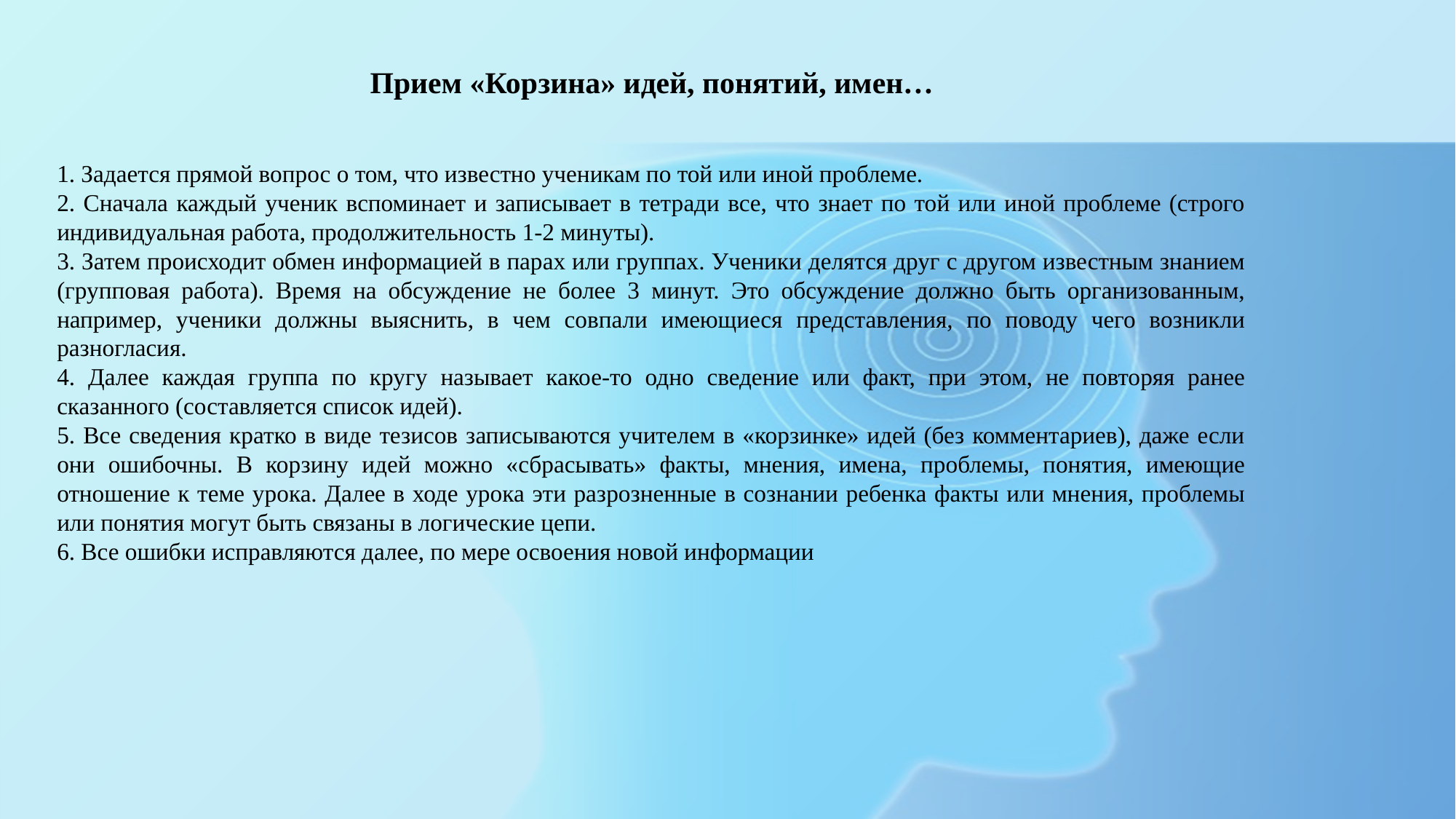

Прием «Корзина» идей, понятий, имен…

1. Задается прямой вопрос о том, что известно ученикам по той или иной проблеме.
2. Сначала каждый ученик вспоминает и записывает в тетради все, что знает по той или иной проблеме (строго индивидуальная работа, продолжительность 1-2 минуты).
3. Затем происходит обмен информацией в парах или группах. Ученики делятся друг с другом известным знанием (групповая работа). Время на обсуждение не более 3 минут. Это обсуждение должно быть организованным, например, ученики должны выяснить, в чем совпали имеющиеся представления, по поводу чего возникли разногласия.
4. Далее каждая группа по кругу называет какое-то одно сведение или факт, при этом, не повторяя ранее сказанного (составляется список идей).
5. Все сведения кратко в виде тезисов записываются учителем в «корзинке» идей (без комментариев), даже если они ошибочны. В корзину идей можно «сбрасывать» факты, мнения, имена, проблемы, понятия, имеющие отношение к теме урока. Далее в ходе урока эти разрозненные в сознании ребенка факты или мнения, проблемы или понятия могут быть связаны в логические цепи.
6. Все ошибки исправляются далее, по мере освоения новой информации